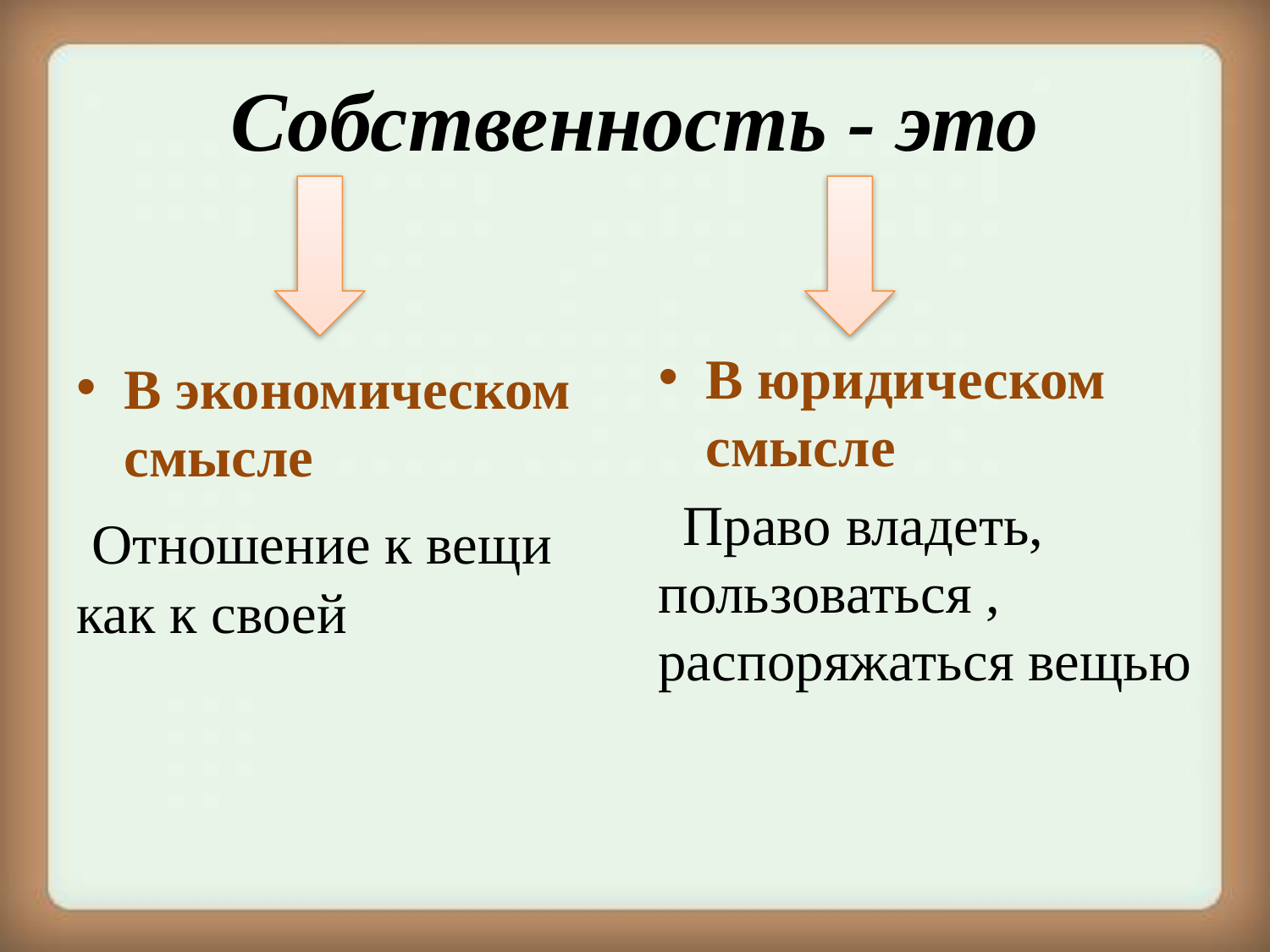

# Собственность - это

В юридическом смысле
  Право владеть, пользоваться , распоряжаться вещью
В экономическом смысле
 Отношение к вещи как к своей